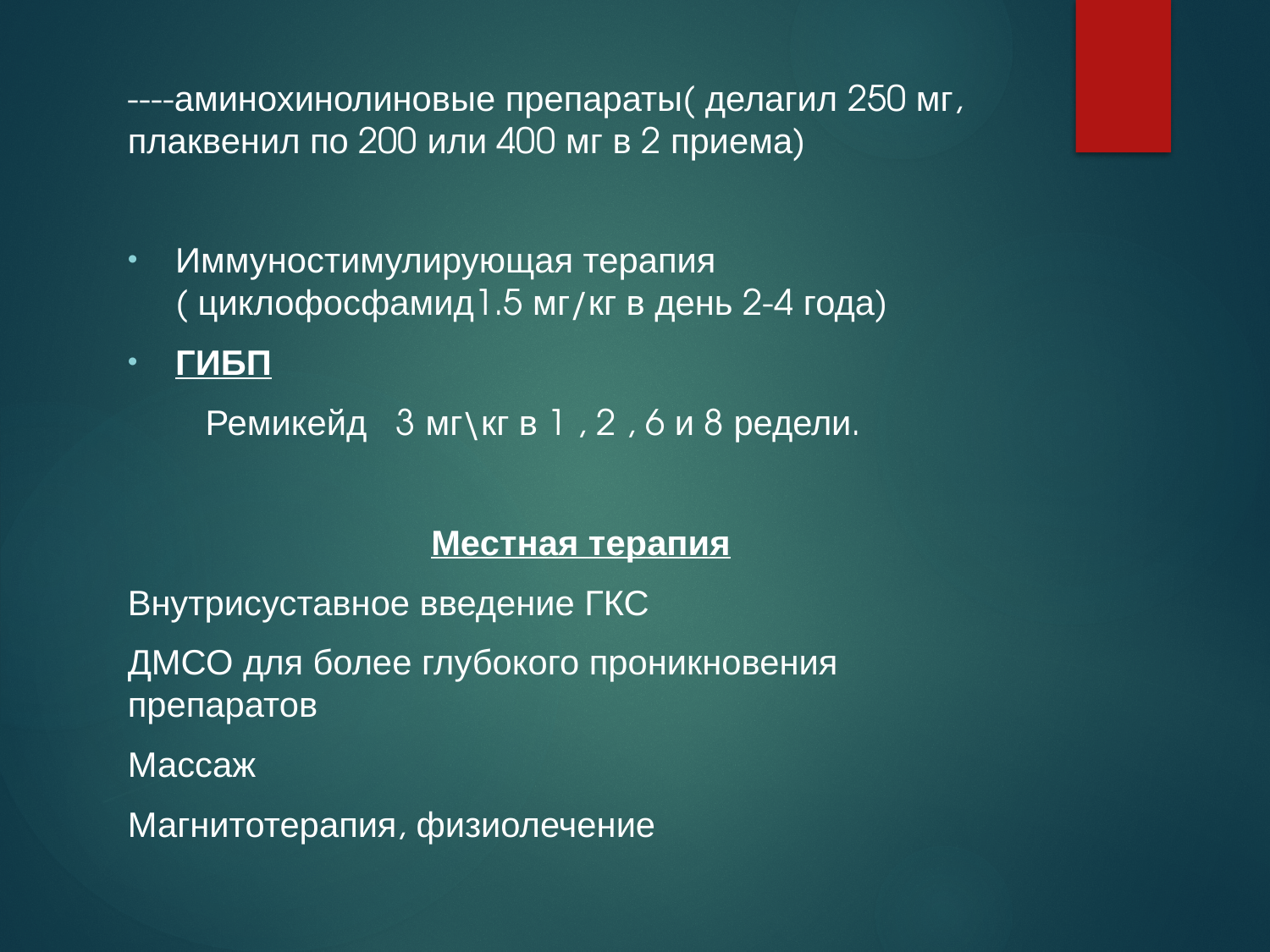

#
----аминохинолиновые препараты( делагил 250 мг, плаквенил по 200 или 400 мг в 2 приема)

Иммуностимулирующая терапия ( циклофосфамид1.5 мг/кг в день 2-4 года)
ГИБП
        Ремикейд   3 мг\кг в 1 , 2 , 6 и 8 редели.

Местная терапия
Внутрисуставное введение ГКС
ДМСО для более глубокого проникновения препаратов
Массаж
Магнитотерапия, физиолечение